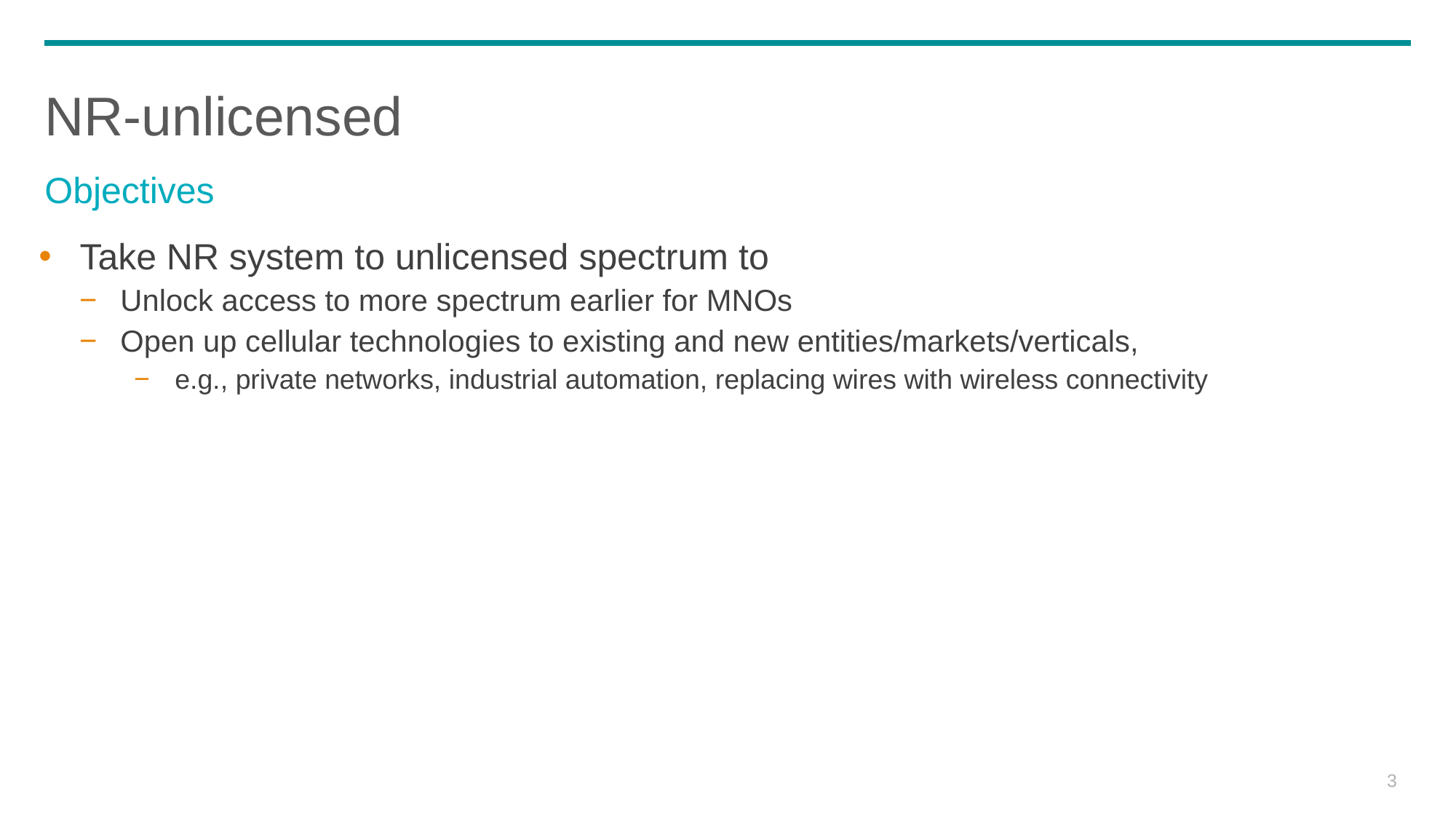

# NR-unlicensed
Objectives

Take NR system to unlicensed spectrum to
Unlock access to more spectrum earlier for MNOs
Open up cellular technologies to existing and new entities/markets/verticals,
e.g., private networks, industrial automation, replacing wires with wireless connectivity

3